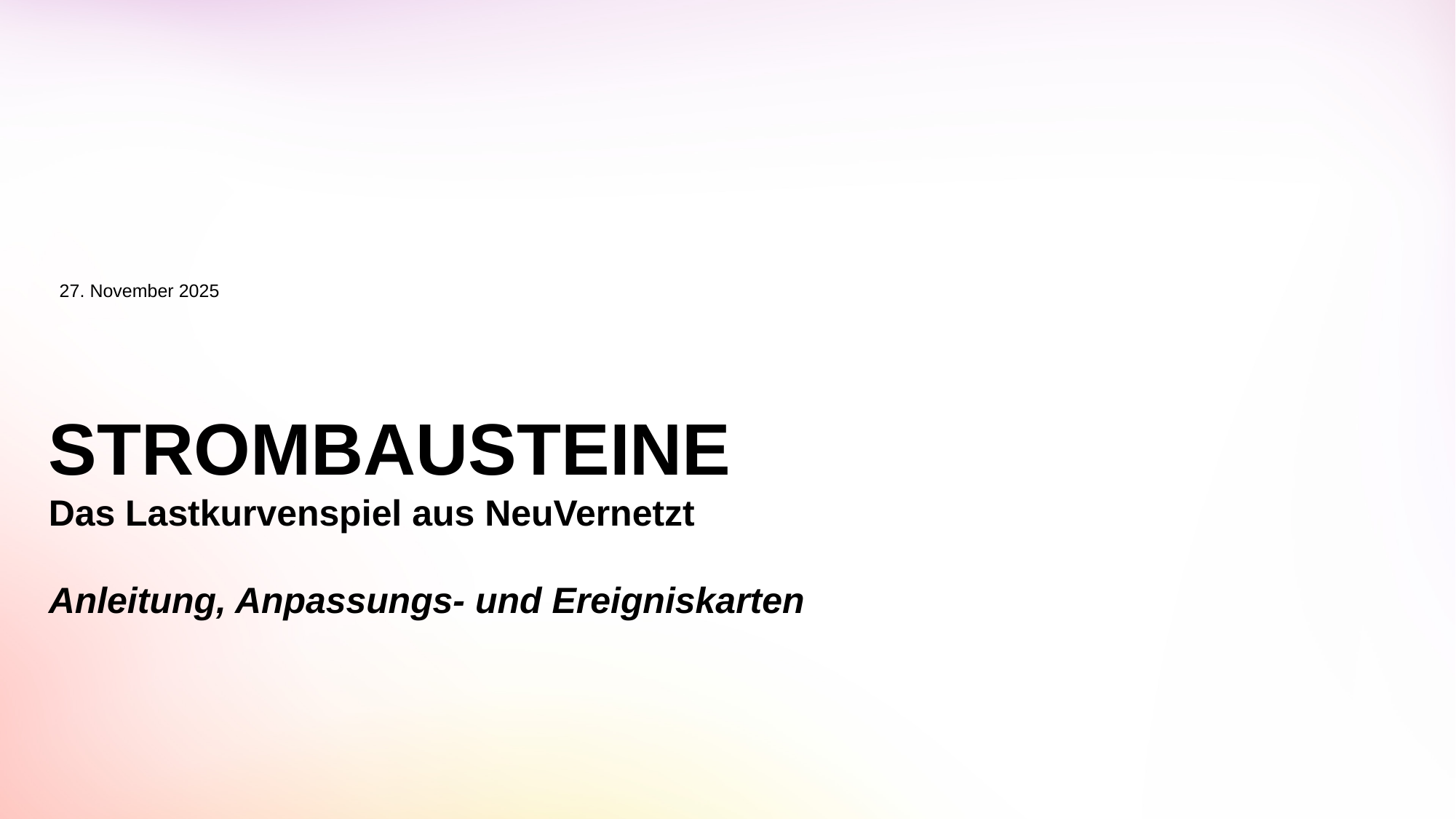

STROMBAUSTEINE
Das Lastkurvenspiel aus NeuVernetzt

Anleitung, Anpassungs- und Ereigniskarten

27. November 2025